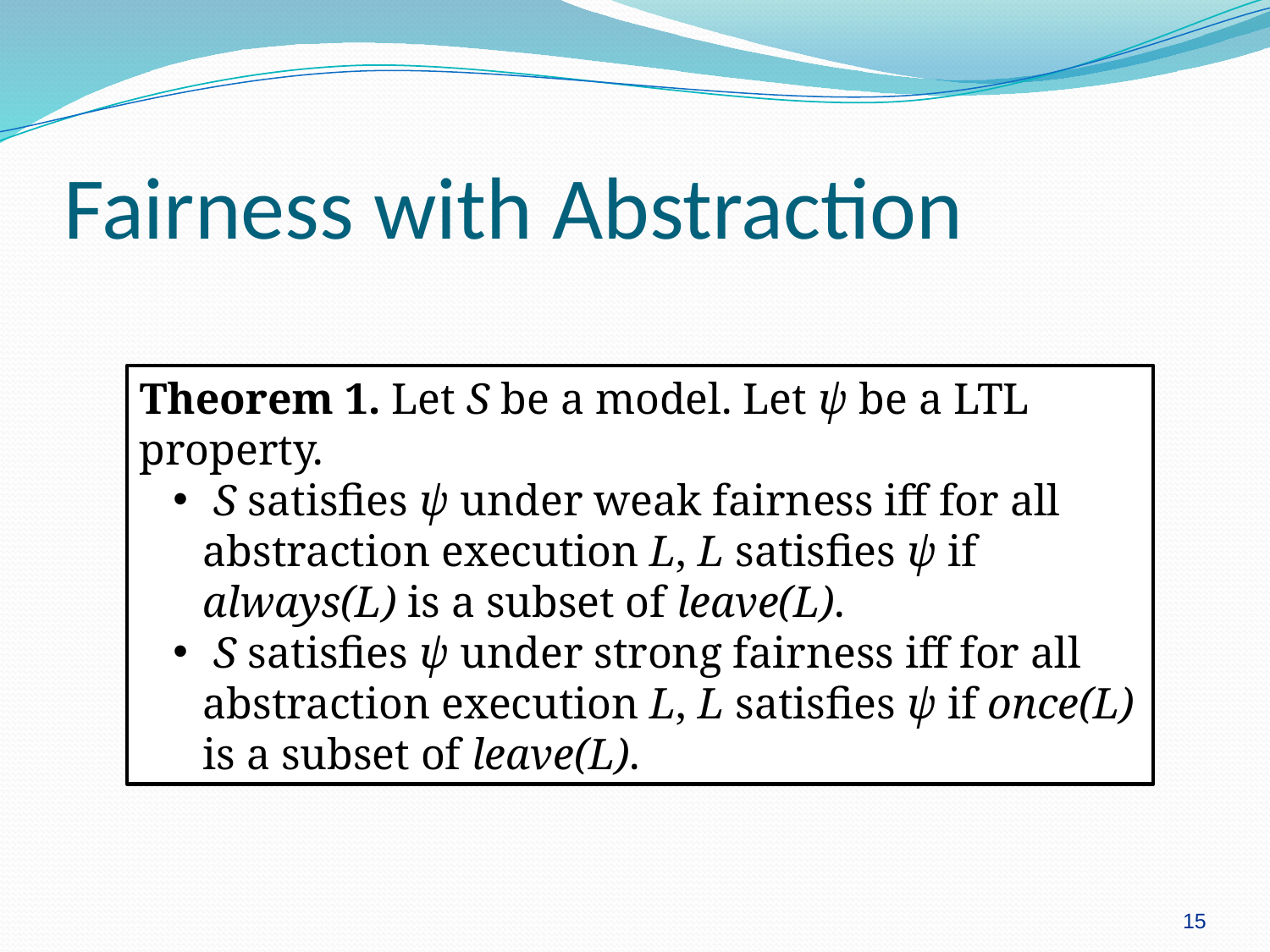

# Fairness with Abstraction
Theorem 1. Let S be a model. Let ψ be a LTL property.
 S satisfies ψ under weak fairness iff for all abstraction execution L, L satisfies ψ if always(L) is a subset of leave(L).
 S satisfies ψ under strong fairness iff for all abstraction execution L, L satisfies ψ if once(L) is a subset of leave(L).
15